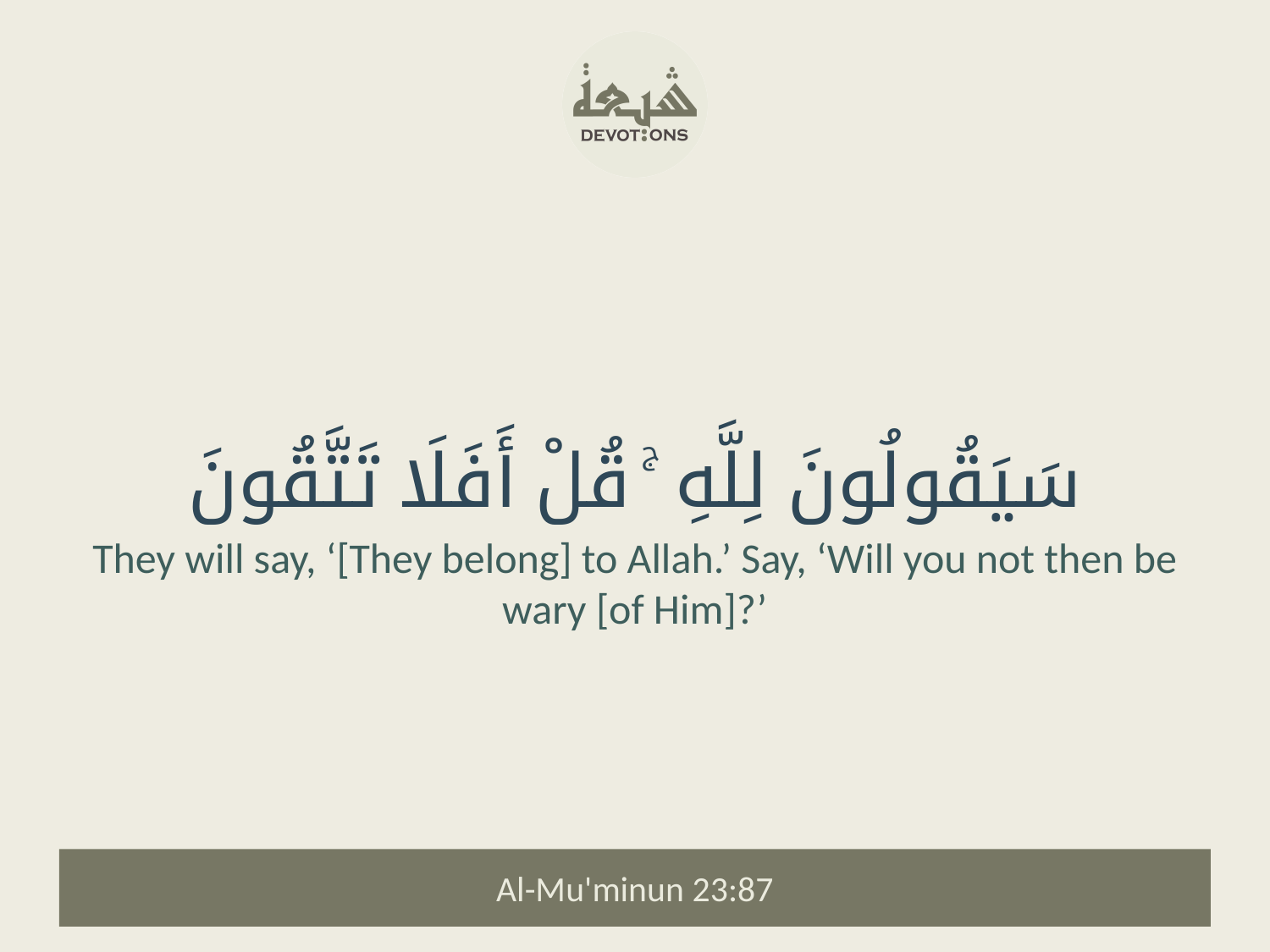

سَيَقُولُونَ لِلَّهِ ۚ قُلْ أَفَلَا تَتَّقُونَ
They will say, ‘[They belong] to Allah.’ Say, ‘Will you not then be wary [of Him]?’
Al-Mu'minun 23:87